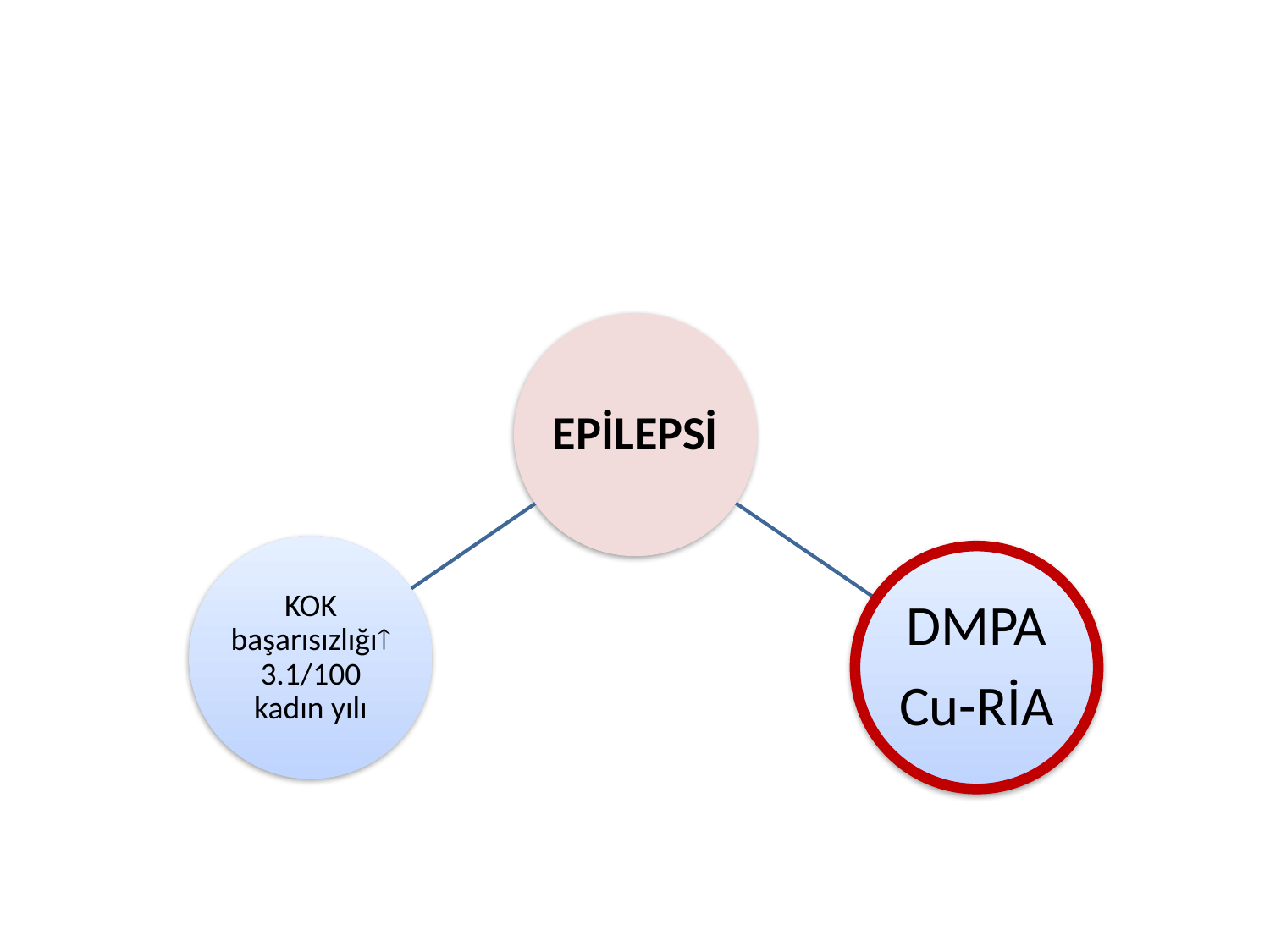

EPİLEPSİ

DMPA
Cu-RİA

KOK başarısızlığı↑ 3.1/100 kadın yılı